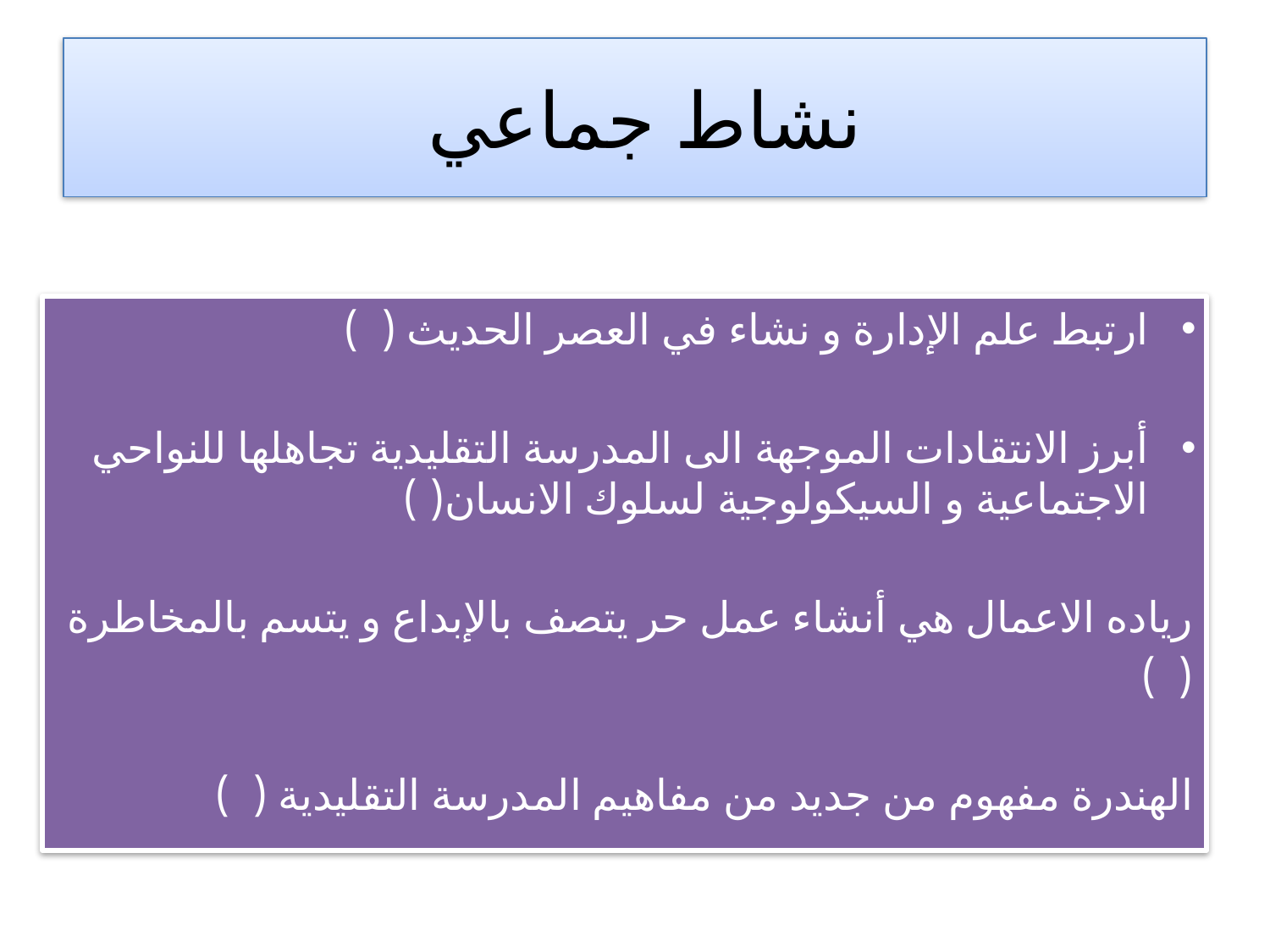

# نشاط جماعي
ارتبط علم الإدارة و نشاء في العصر الحديث (  )

أبرز الانتقادات الموجهة الى المدرسة التقليدية تجاهلها للنواحي الاجتماعية و السيكولوجية لسلوك الانسان( )

رياده الاعمال هي أنشاء عمل حر يتصف بالإبداع و يتسم بالمخاطرة
(  )

الهندرة مفهوم من جديد من مفاهيم المدرسة التقليدية (  )